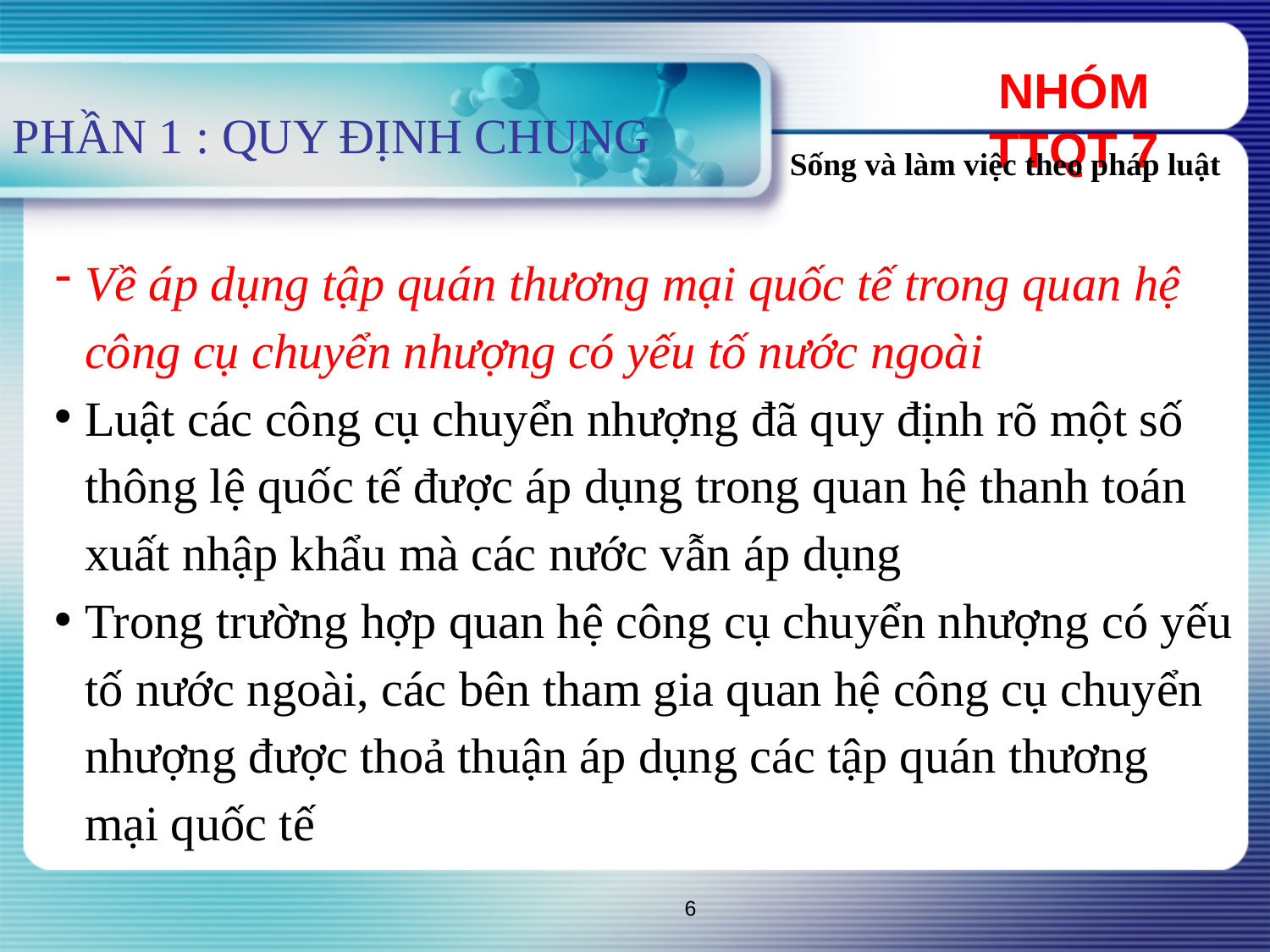

PHẦN 1 : QUY ĐỊNH CHUNG
NHÓM TTQT 7
Sống và làm việc theo pháp luật
Về áp dụng tập quán thương mại quốc tế trong quan hệ công cụ chuyển nhượng có yếu tố nước ngoài
Luật các công cụ chuyển nhượng đã quy định rõ một số thông lệ quốc tế được áp dụng trong quan hệ thanh toán xuất nhập khẩu mà các nước vẫn áp dụng
Trong trường hợp quan hệ công cụ chuyển nhượng có yếu tố nước ngoài, các bên tham gia quan hệ công cụ chuyển nhượng được thoả thuận áp dụng các tập quán thương mại quốc tế
6